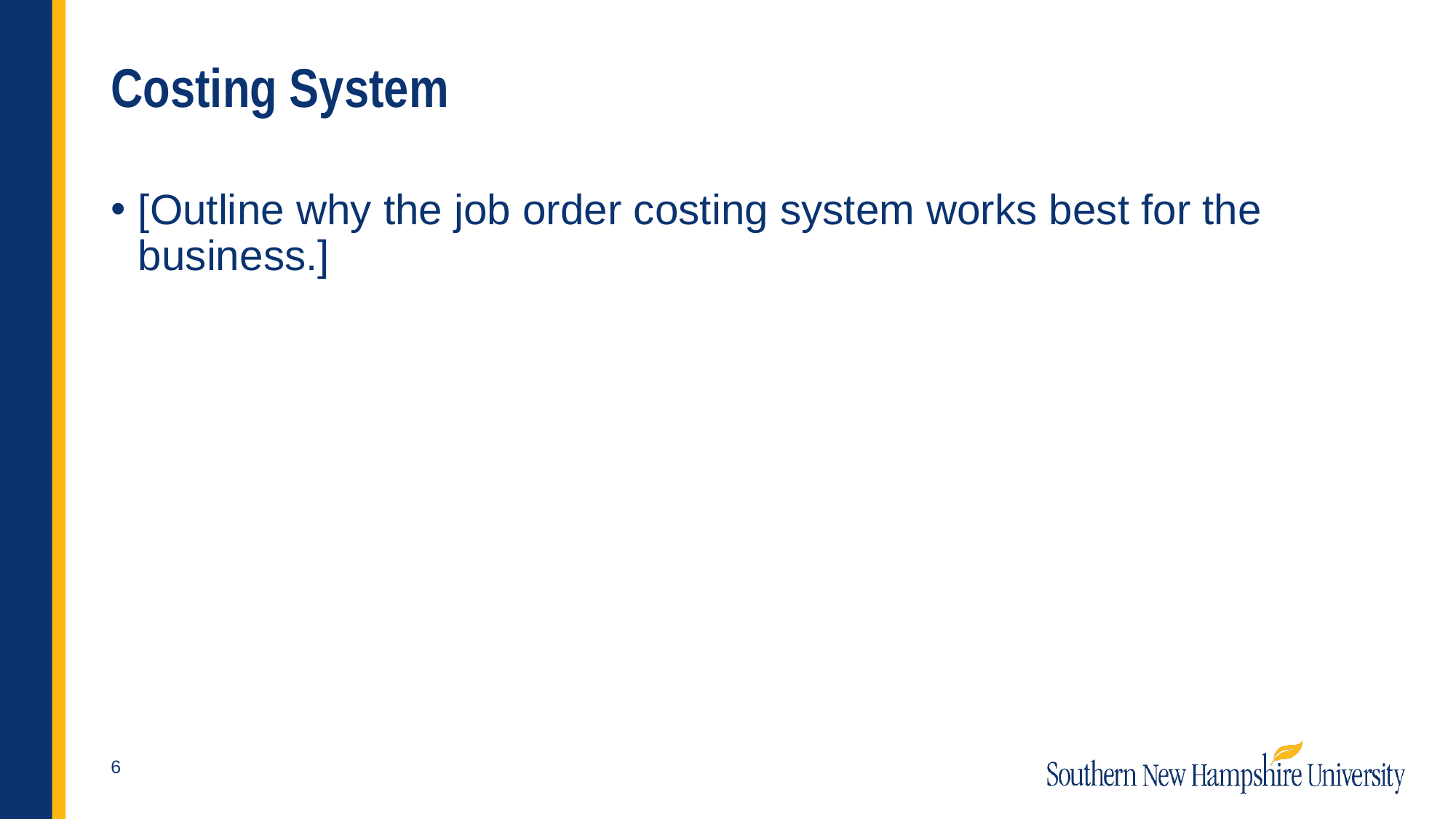

# Costing System
[Outline why the job order costing system works best for the business.]
6